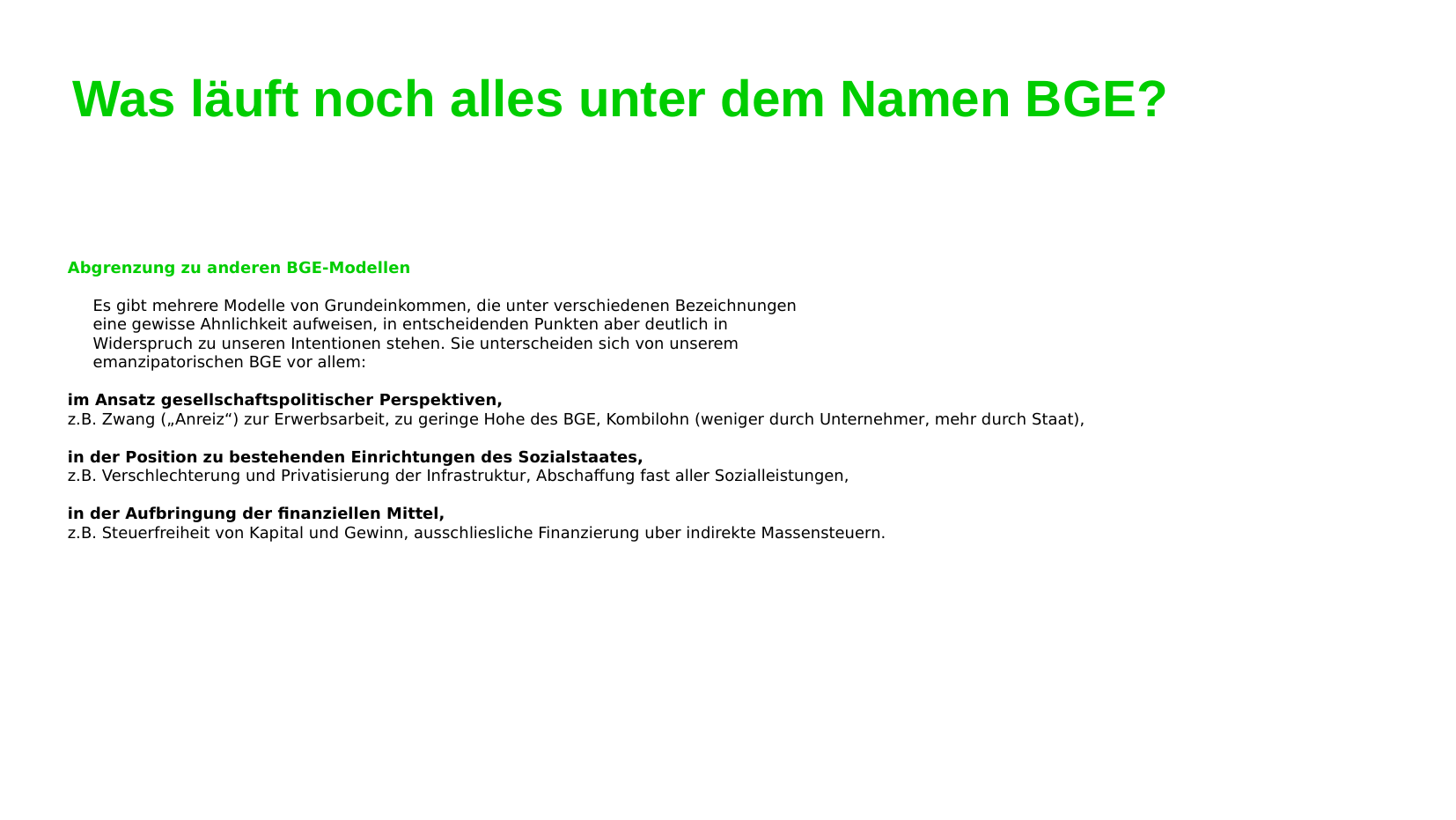

# Was läuft noch alles unter dem Namen BGE?

Abgrenzung zu anderen BGE-Modellen

     Es gibt mehrere Modelle von Grundeinkommen, die unter verschiedenen Bezeichnungen
     eine gewisse Ahnlichkeit aufweisen, in entscheidenden Punkten aber deutlich in
     Widerspruch zu unseren Intentionen stehen. Sie unterscheiden sich von unserem
     emanzipatorischen BGE vor allem:

im Ansatz gesellschaftspolitischer Perspektiven,
z.B. Zwang („Anreiz“) zur Erwerbsarbeit, zu geringe Hohe des BGE, Kombilohn (weniger durch Unternehmer, mehr durch Staat),

in der Position zu bestehenden Einrichtungen des Sozialstaates,
z.B. Verschlechterung und Privatisierung der Infrastruktur, Abschaffung fast aller Sozialleistungen,

in der Aufbringung der finanziellen Mittel,
z.B. Steuerfreiheit von Kapital und Gewinn, ausschliesliche Finanzierung uber indirekte Massensteuern.